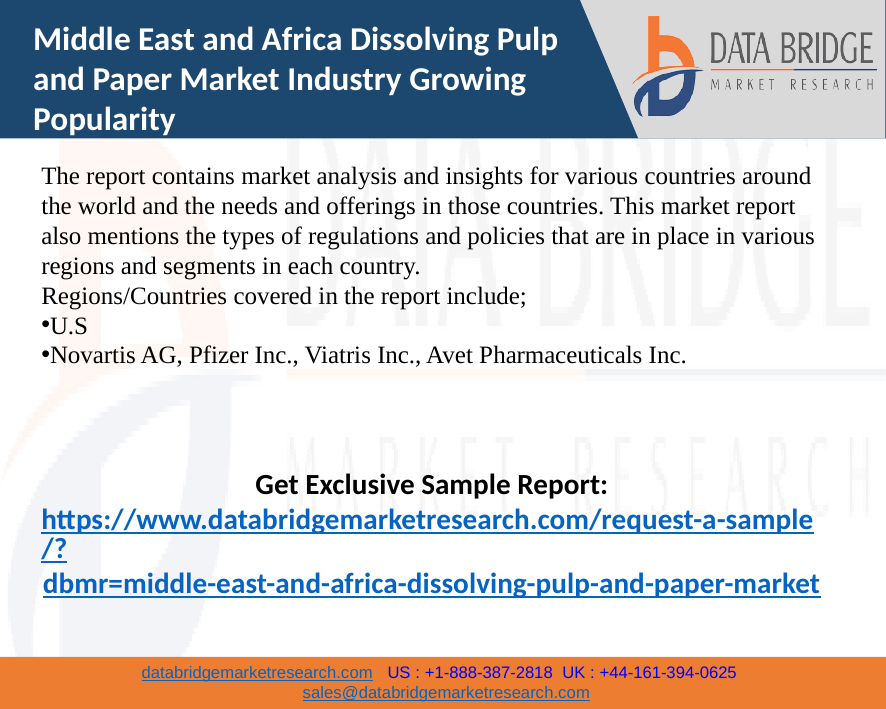

Middle East and Africa Dissolving Pulp and Paper Market Industry Growing Popularity
The report contains market analysis and insights for various countries around the world and the needs and offerings in those countries. This market report also mentions the types of regulations and policies that are in place in various regions and segments in each country.
Regions/Countries covered in the report include;
U.S
Novartis AG, Pfizer Inc., Viatris Inc., Avet Pharmaceuticals Inc.

Get Exclusive Sample Report:
https://www.databridgemarketresearch.com/request-a-sample/?dbmr=middle-east-and-africa-dissolving-pulp-and-paper-market

4